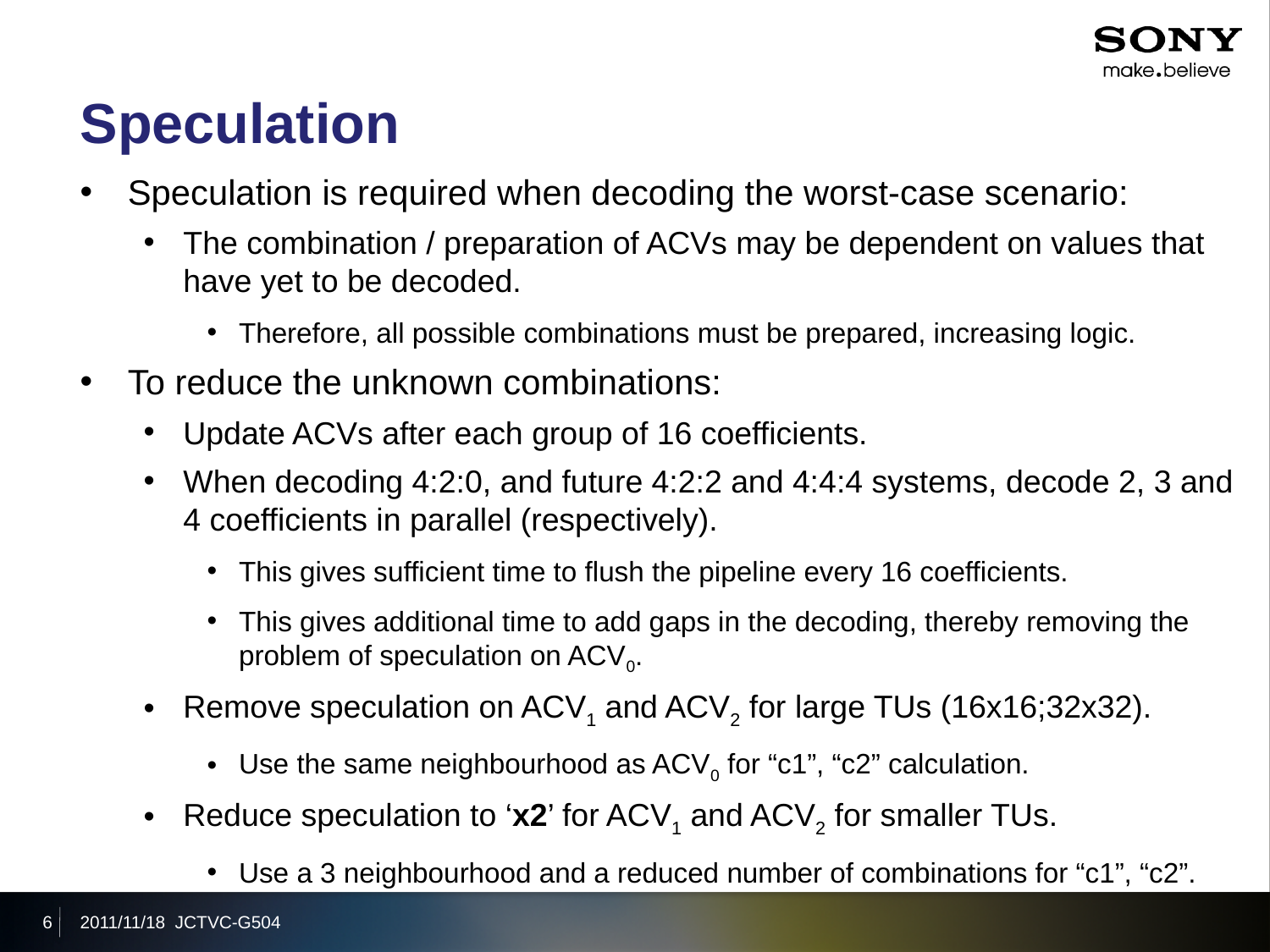

# Speculation
Speculation is required when decoding the worst-case scenario:
The combination / preparation of ACVs may be dependent on values that have yet to be decoded.
Therefore, all possible combinations must be prepared, increasing logic.
To reduce the unknown combinations:
Update ACVs after each group of 16 coefficients.
When decoding 4:2:0, and future 4:2:2 and 4:4:4 systems, decode 2, 3 and 4 coefficients in parallel (respectively).
This gives sufficient time to flush the pipeline every 16 coefficients.
This gives additional time to add gaps in the decoding, thereby removing the problem of speculation on ACV0.
Remove speculation on ACV1 and ACV2 for large TUs (16x16;32x32).
Use the same neighbourhood as ACV0 for “c1”, “c2” calculation.
Reduce speculation to ‘x2’ for ACV1 and ACV2 for smaller TUs.
Use a 3 neighbourhood and a reduced number of combinations for “c1”, “c2”.
6
2011/11/18
JCTVC-G504